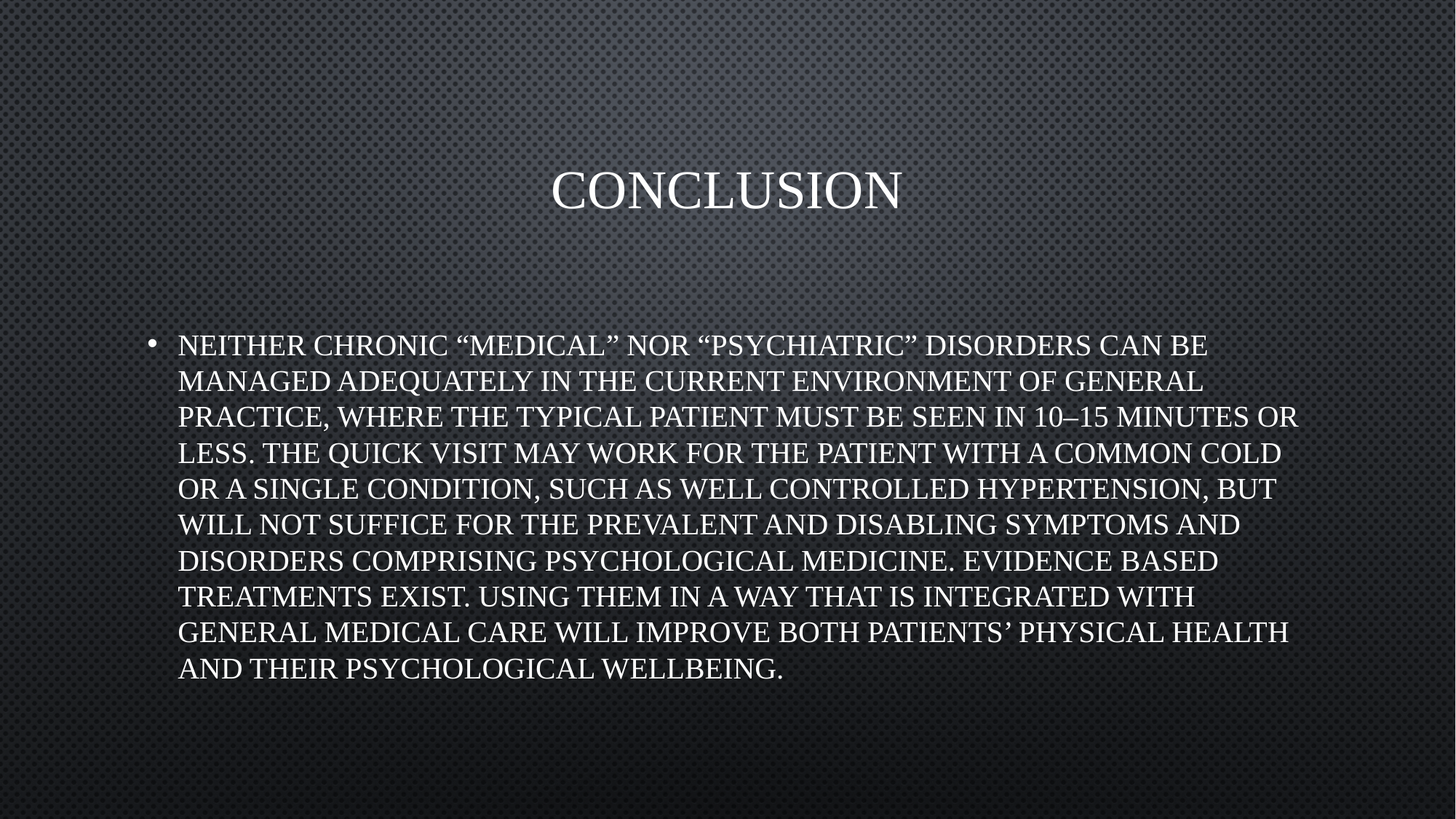

# Conclusion
Neither chronic “medical” nor “psychiatric” disorders can be managed adequately in the current environment of general practice, where the typical patient must be seen in 10–15 minutes or less. The quick visit may work for the patient with a common cold or a single condition, such as well controlled hypertension, but will not suffice for the prevalent and disabling symptoms and disorders comprising psychological medicine. Evidence based treatments exist. Using them in a way that is integrated with general medical care will improve both patients’ physical health and their psychological wellbeing.